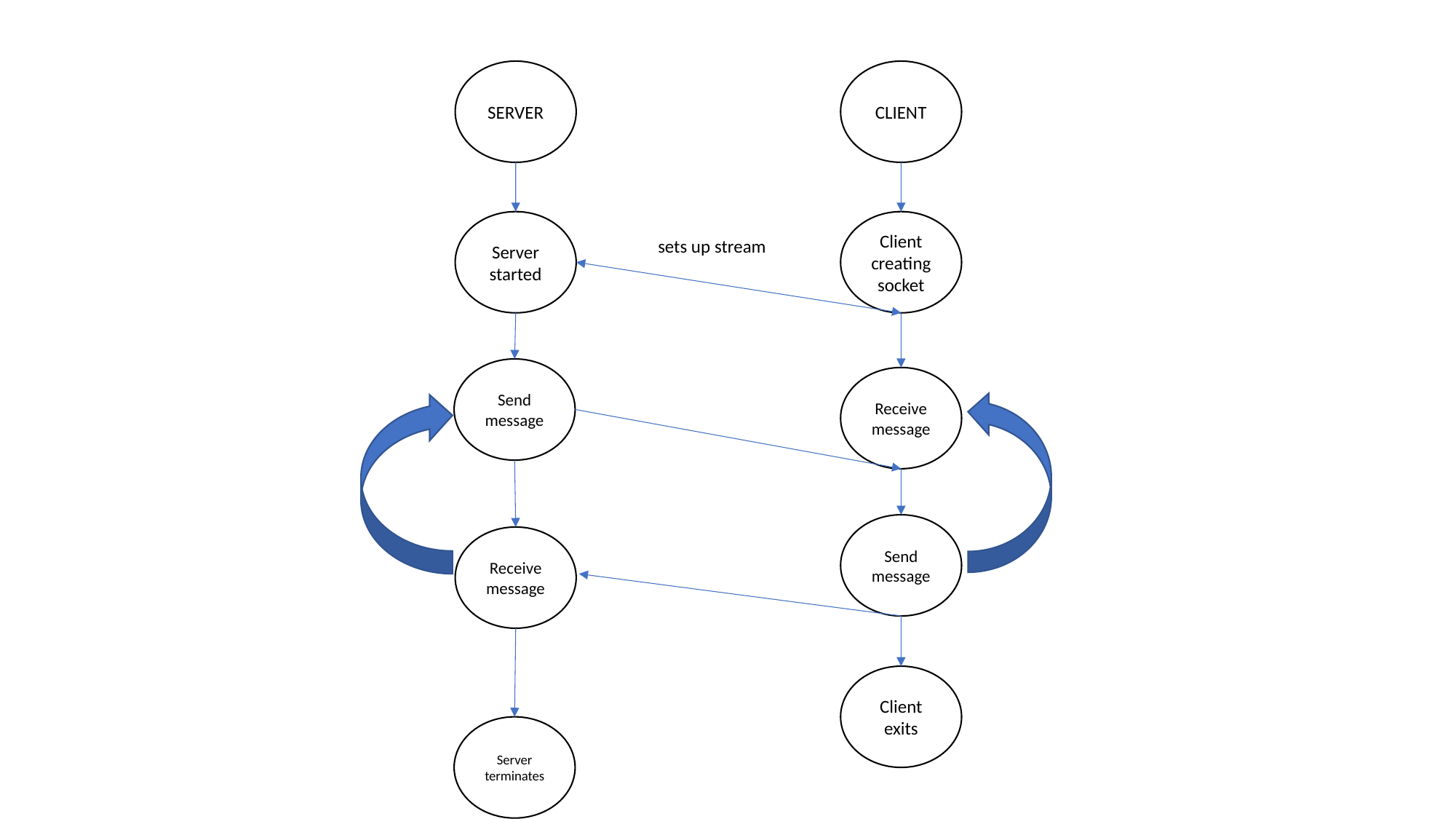

CLIENT
SERVER
Client creating socket
Server started
sets up stream
Send message
Receive message

Send message
Receive message
Client exits
Server terminates